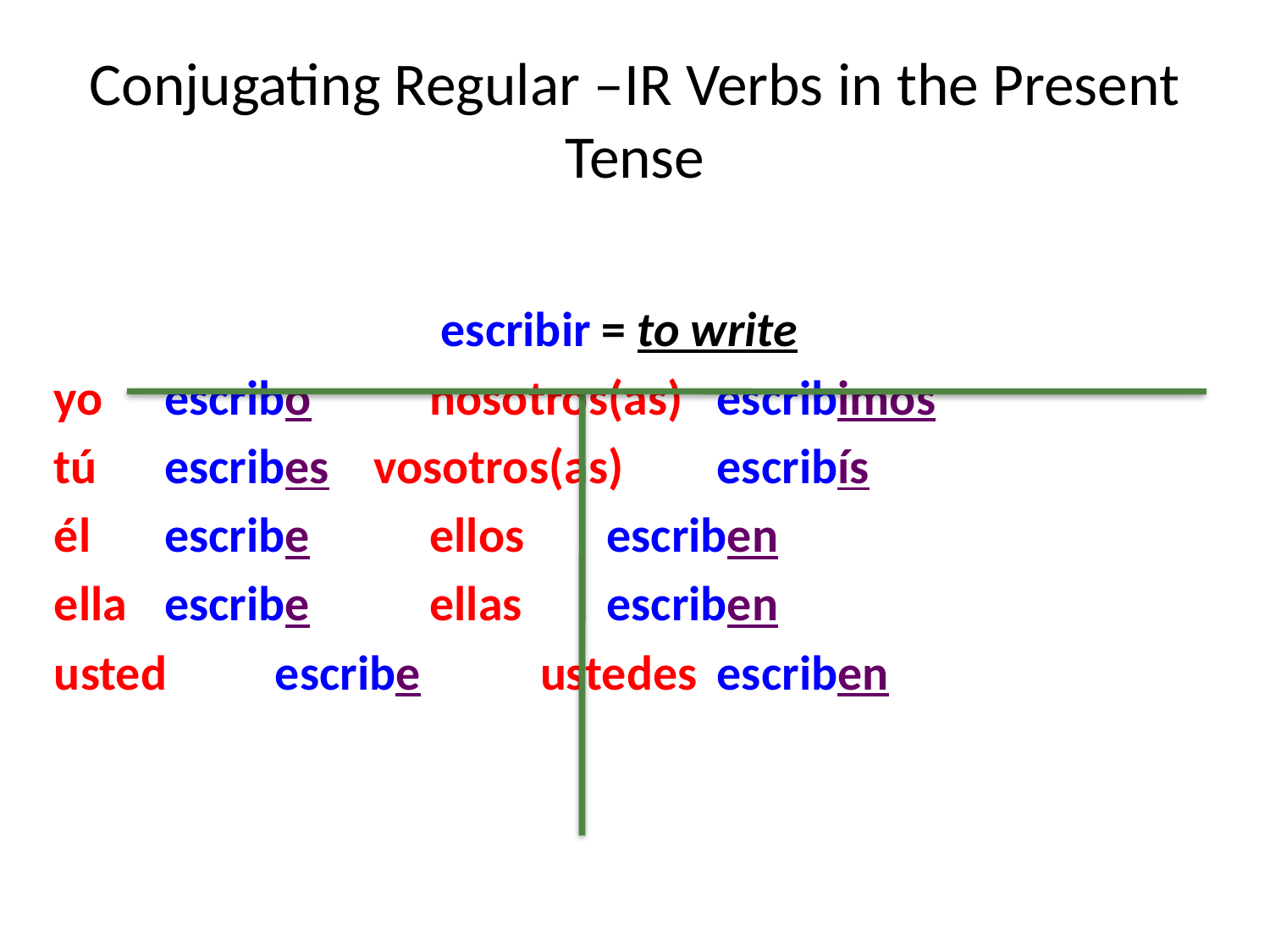

# Conjugating Regular –IR Verbs in the Present Tense

escribir = to write
				yo 		escribo	    nosotros(as) 	escribimos
				tú			escribes    vosotros(as) 	escribís
				él			escribe	    ellos				escriben
				ella		escribe	    ellas				escriben
				usted 	escribe	    ustedes			escriben